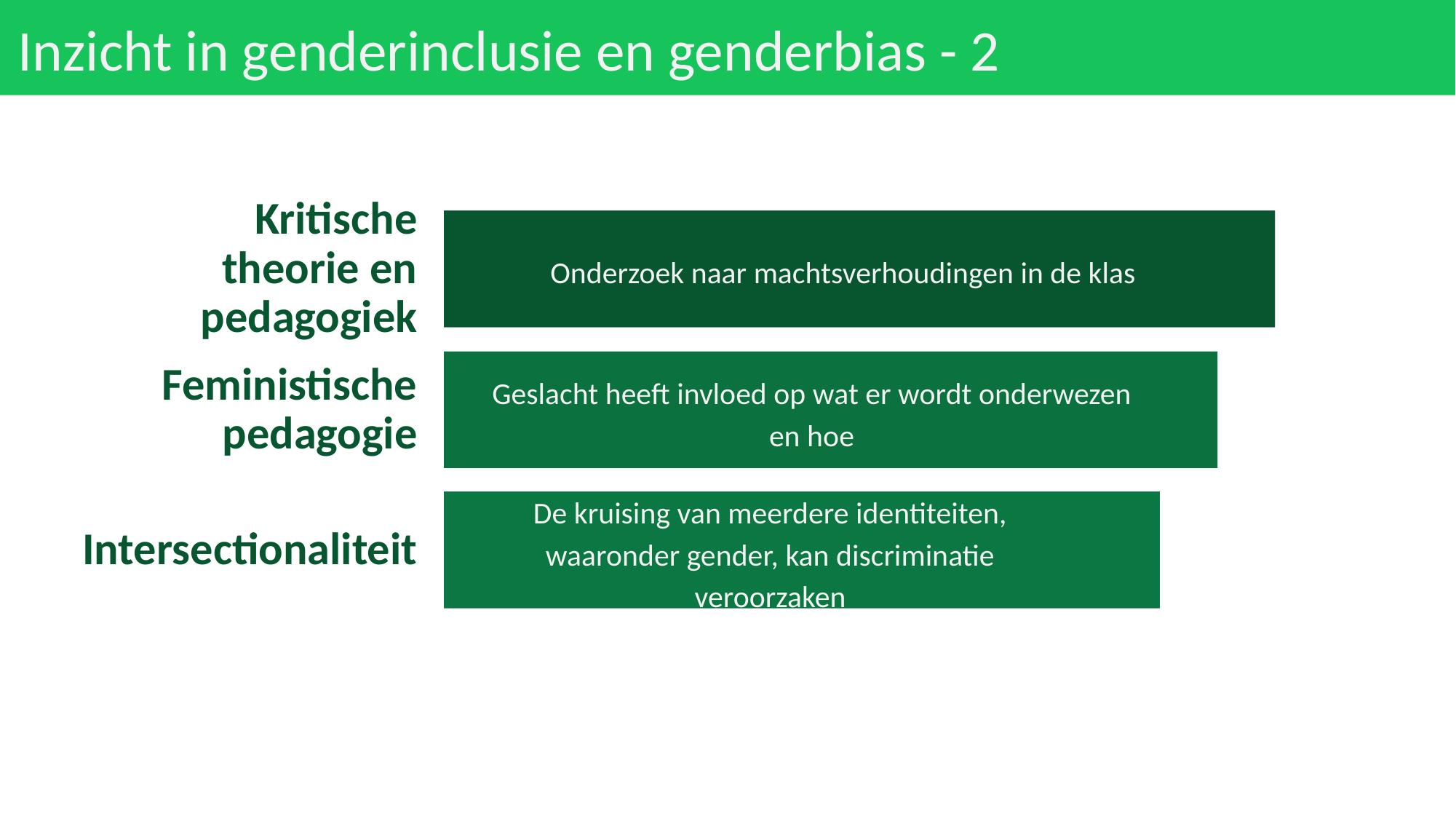

# Inzicht in genderinclusie en genderbias - 2

Kritische theorie en pedagogiek
Lorem ipsum dolor sit amet, consectetur adipiscing elit. Duis zit met odio vel purus bibendum luctus.

Onderzoek naar machtsverhoudingen in de klas

Feministische pedagogie
Lorem ipsum dolor sit amet, consectetur adipiscing elit. Duis zit met odio vel purus bibendum luctus.

Geslacht heeft invloed op wat er wordt onderwezen en hoe

Intersectionaliteit
Lorem ipsum dolor sit amet, consectetur adipiscing elit. Duis zit met odio vel purus bibendum luctus.

De kruising van meerdere identiteiten, waaronder gender, kan discriminatie veroorzaken